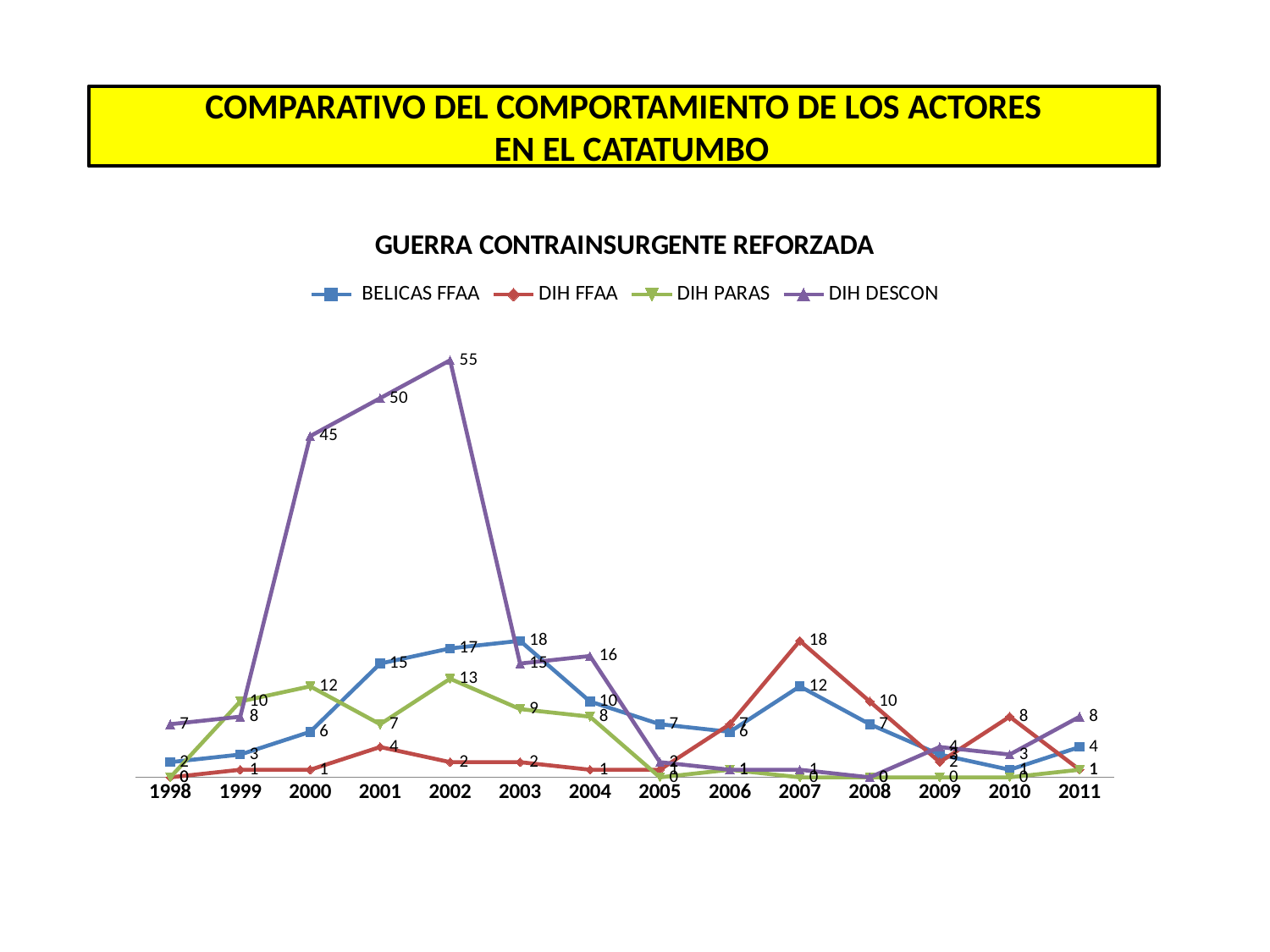

COMPARATIVO DEL COMPORTAMIENTO DE LOS ACTORES
  EN EL CATATUMBO

### Chart: GUERRA CONTRAINSURGENTE REFORZADA

| Category |  BELICAS FFAA | DIH FFAA | DIH PARAS | DIH DESCON |
|---|---|---|---|---|
| 1998 | 2.0 | 0.0 | 0.0 | 7.0 |
| 1999 | 3.0 | 1.0 | 10.0 | 8.0 |
| 2000 | 6.0 | 1.0 | 12.0 | 45.0 |
| 2001 | 15.0 | 4.0 | 7.0 | 50.0 |
| 2002 | 17.0 | 2.0 | 13.0 | 55.0 |
| 2003 | 18.0 | 2.0 | 9.0 | 15.0 |
| 2004 | 10.0 | 1.0 | 8.0 | 16.0 |
| 2005 | 7.0 | 1.0 | 0.0 | 2.0 |
| 2006 | 6.0 | 7.0 | 1.0 | 1.0 |
| 2007 | 12.0 | 18.0 | 0.0 | 1.0 |
| 2008 | 7.0 | 10.0 | 0.0 | 0.0 |
| 2009 | 3.0 | 2.0 | 0.0 | 4.0 |
| 2010 | 1.0 | 8.0 | 0.0 | 3.0 |
| 2011 | 4.0 | 1.0 | 1.0 | 8.0 |